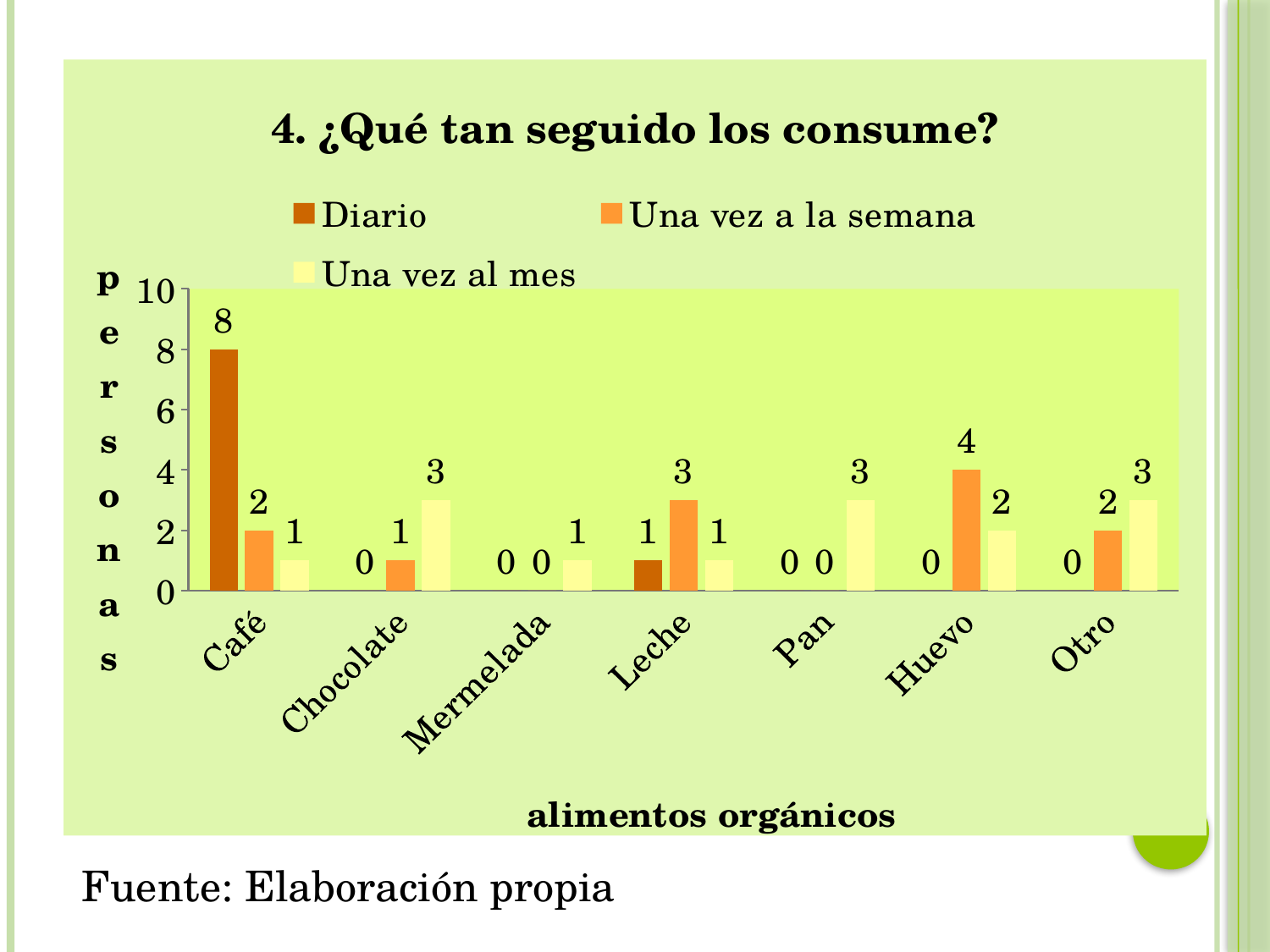

### Chart: 4. ¿Qué tan seguido los consume?

| Category | Diario | Una vez a la semana | Una vez al mes |
|---|---|---|---|
| Café | 8.0 | 2.0 | 1.0 |
| Chocolate | 0.0 | 1.0 | 3.0 |
| Mermelada | 0.0 | 0.0 | 1.0 |
| Leche | 1.0 | 3.0 | 1.0 |
| Pan | 0.0 | 0.0 | 3.0 |
| Huevo | 0.0 | 4.0 | 2.0 |
| Otro | 0.0 | 2.0 | 3.0 |
Fuente: Elaboración propia